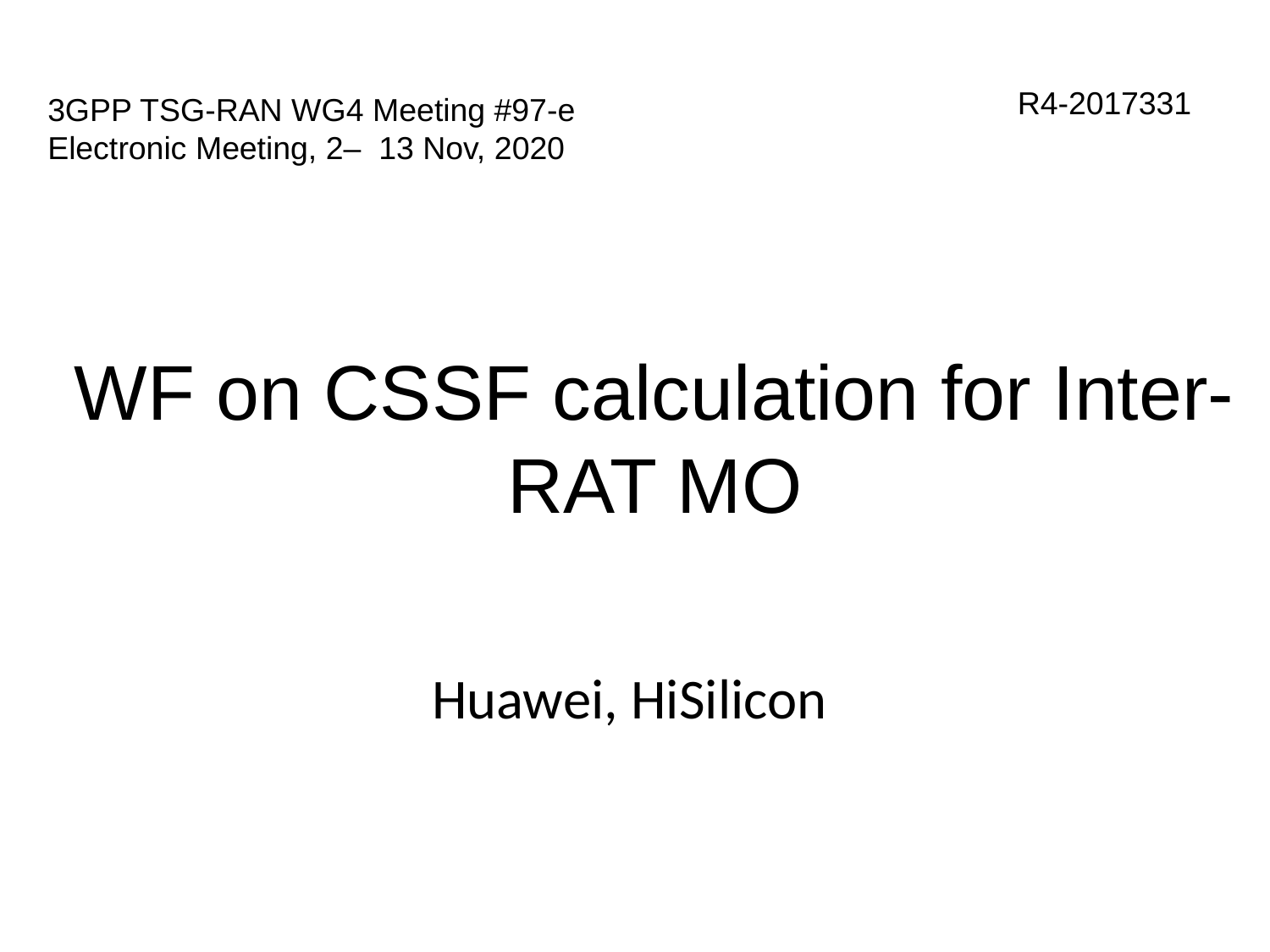

# 3GPP TSG-RAN WG4 Meeting #97-e Electronic Meeting, 2–  13 Nov, 2020
R4-2017331
WF on CSSF calculation for Inter-RAT MO
Huawei, HiSilicon